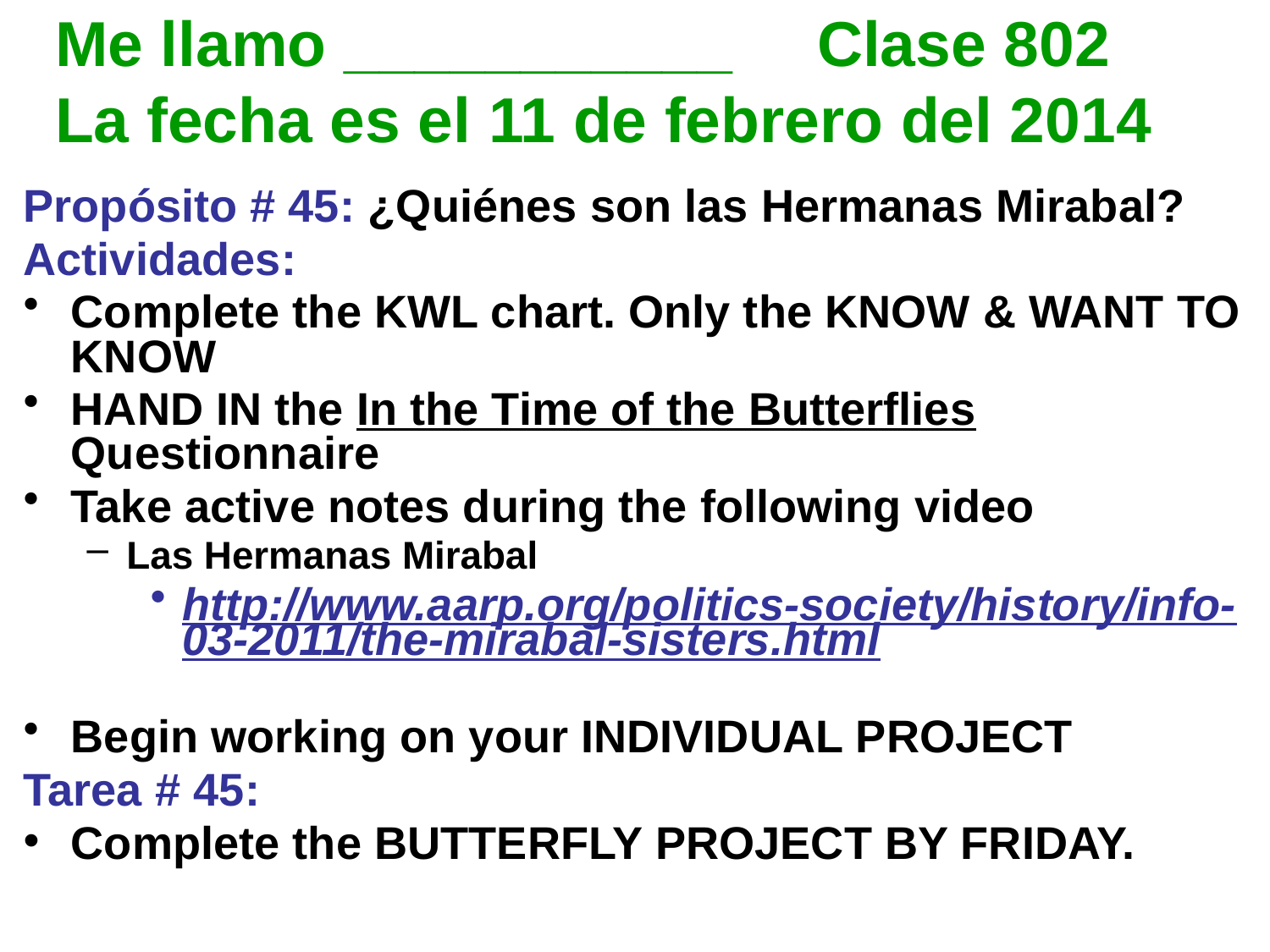

# Me llamo ___________	Clase 802 La fecha es el 11 de febrero del 2014
Propósito # 45: ¿Quiénes son las Hermanas Mirabal?
Actividades:
Complete the KWL chart. Only the KNOW & WANT TO KNOW
HAND IN the In the Time of the Butterflies Questionnaire
Take active notes during the following video
Las Hermanas Mirabal
http://www.aarp.org/politics-society/history/info-03-2011/the-mirabal-sisters.html
Begin working on your INDIVIDUAL PROJECT
Tarea # 45:
Complete the BUTTERFLY PROJECT BY FRIDAY.